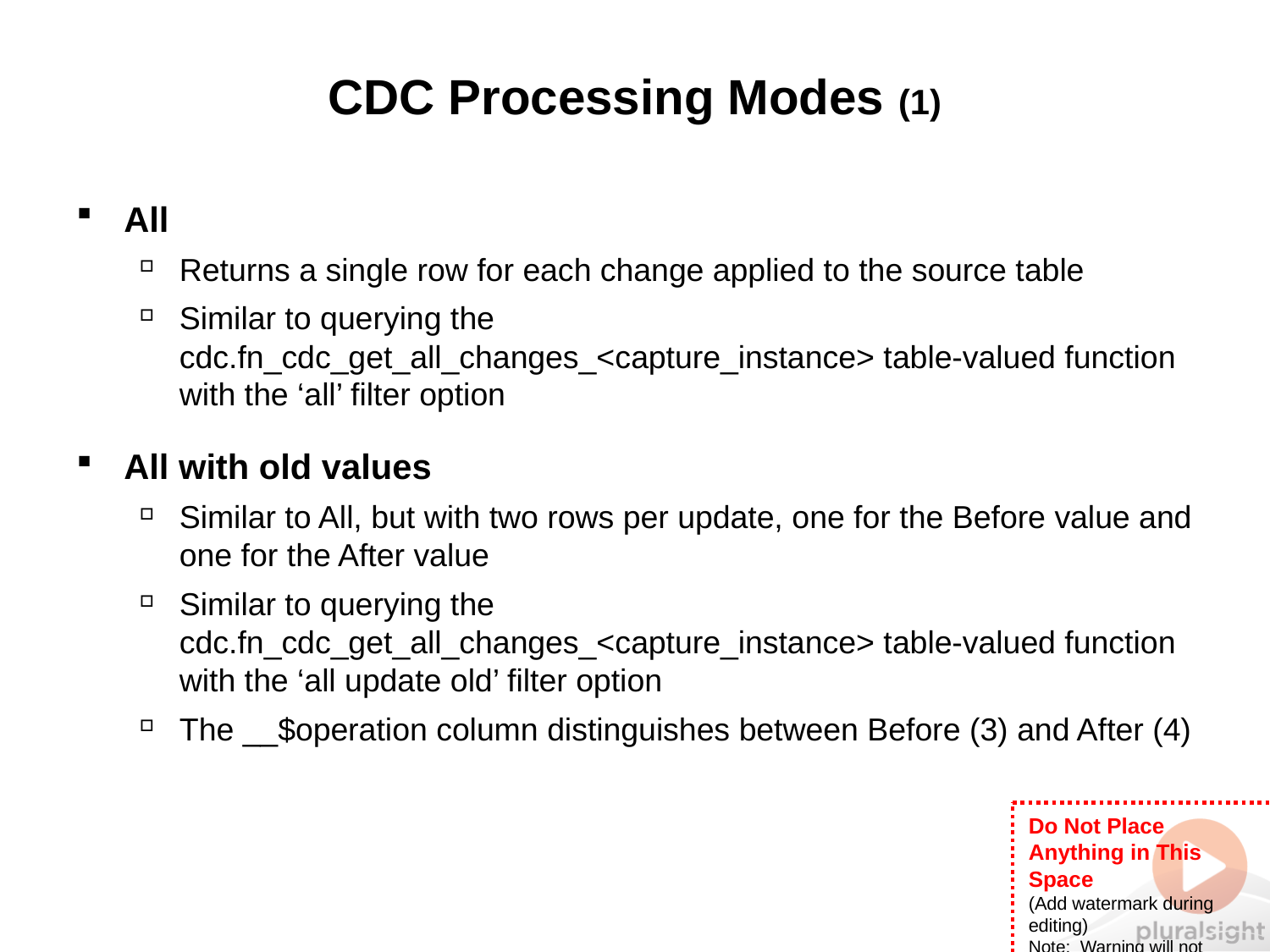

# CDC Processing Modes (1)
All
Returns a single row for each change applied to the source table
Similar to querying the cdc.fn_cdc_get_all_changes_<capture_instance> table-valued function with the ‘all’ filter option
All with old values
Similar to All, but with two rows per update, one for the Before value and one for the After value
Similar to querying the cdc.fn_cdc_get_all_changes_<capture_instance> table-valued function with the ‘all update old’ filter option
The __$operation column distinguishes between Before (3) and After (4)